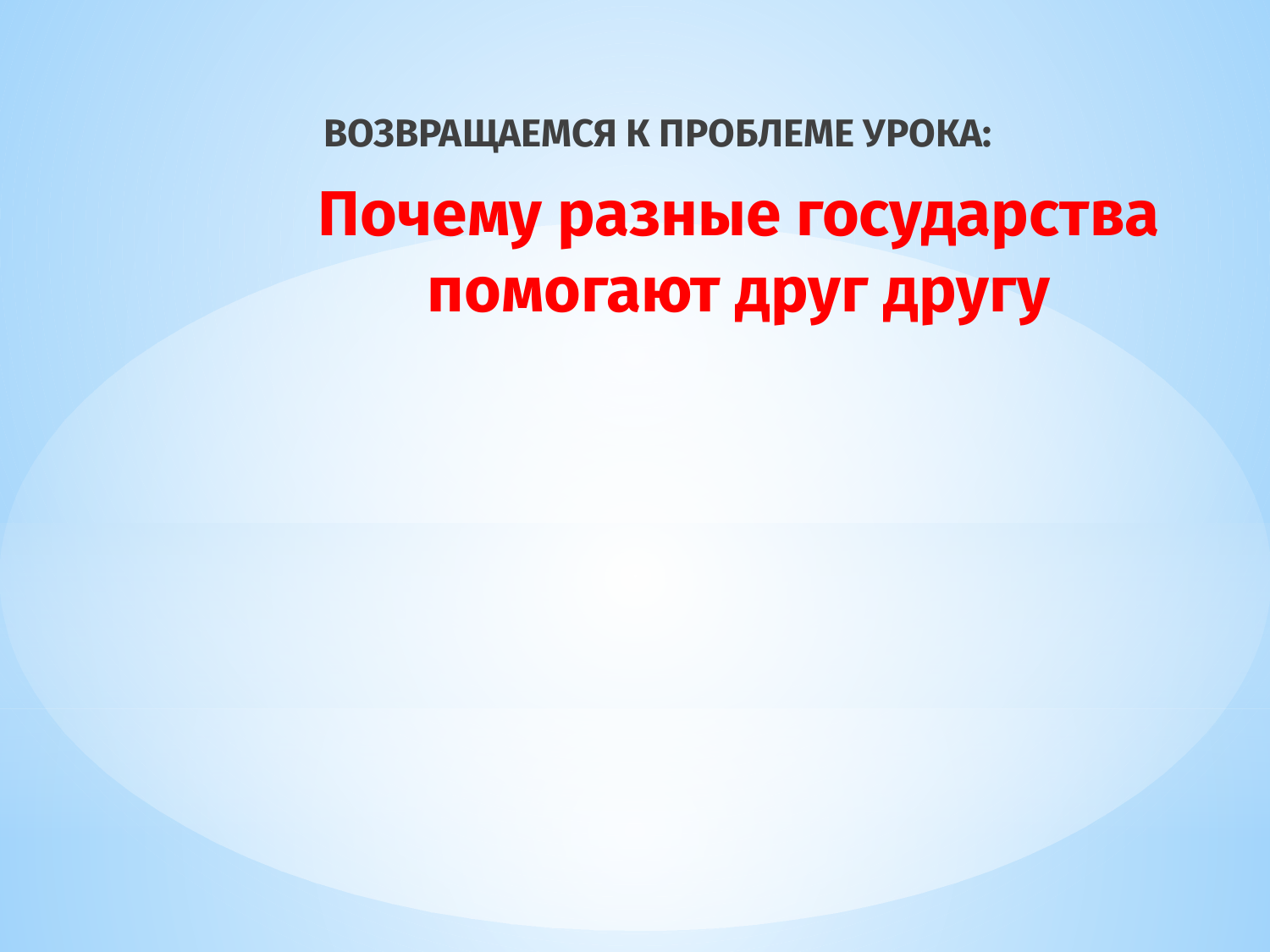

ВОЗВРАЩАЕМСЯ К ПРОБЛЕМЕ УРОКА:
Почему разные государства помогают друг другу
#